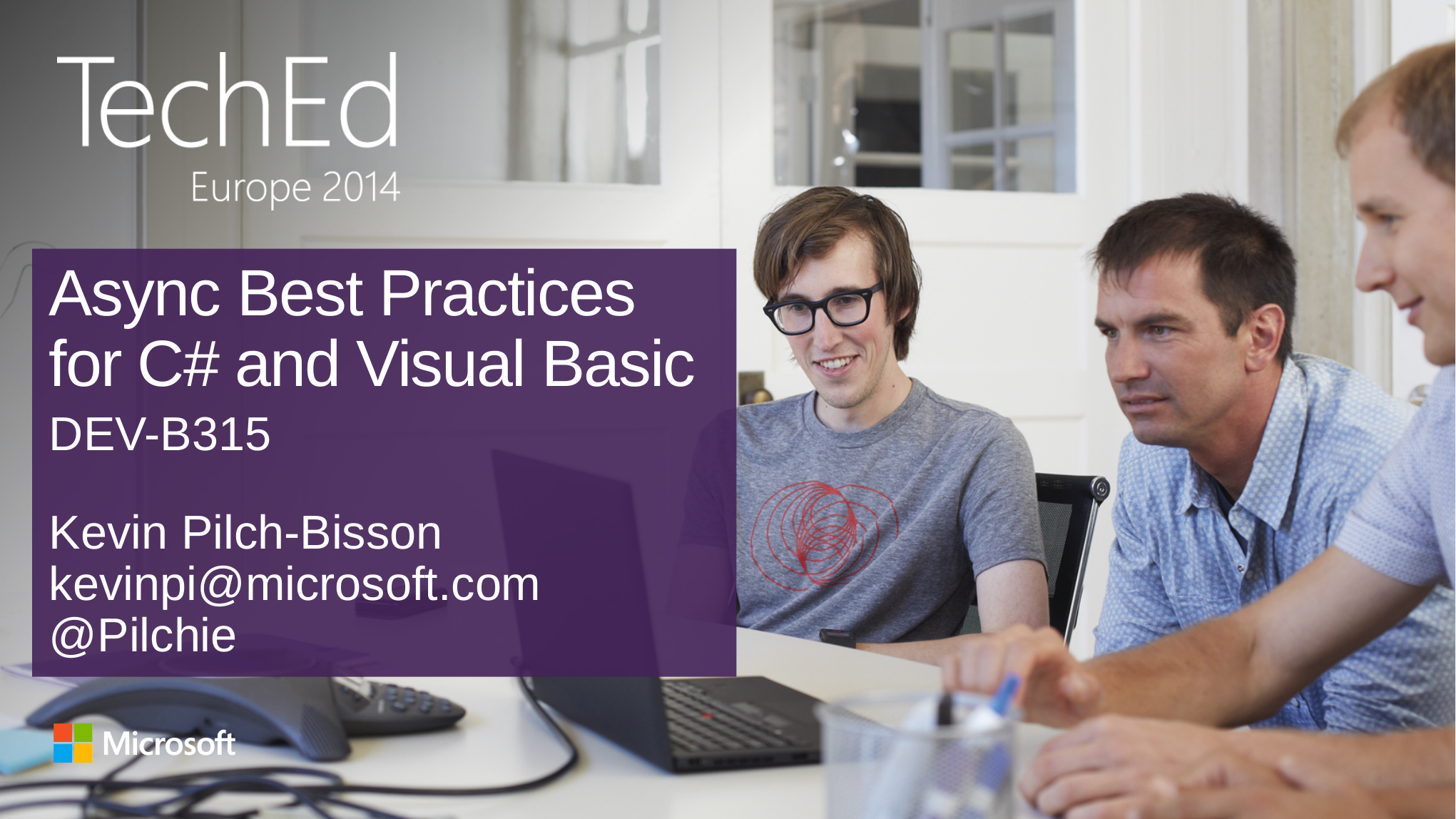

# Async Best Practices for C# and Visual Basic
DEV-B315
Kevin Pilch-Bisson
kevinpi@microsoft.com
@Pilchie